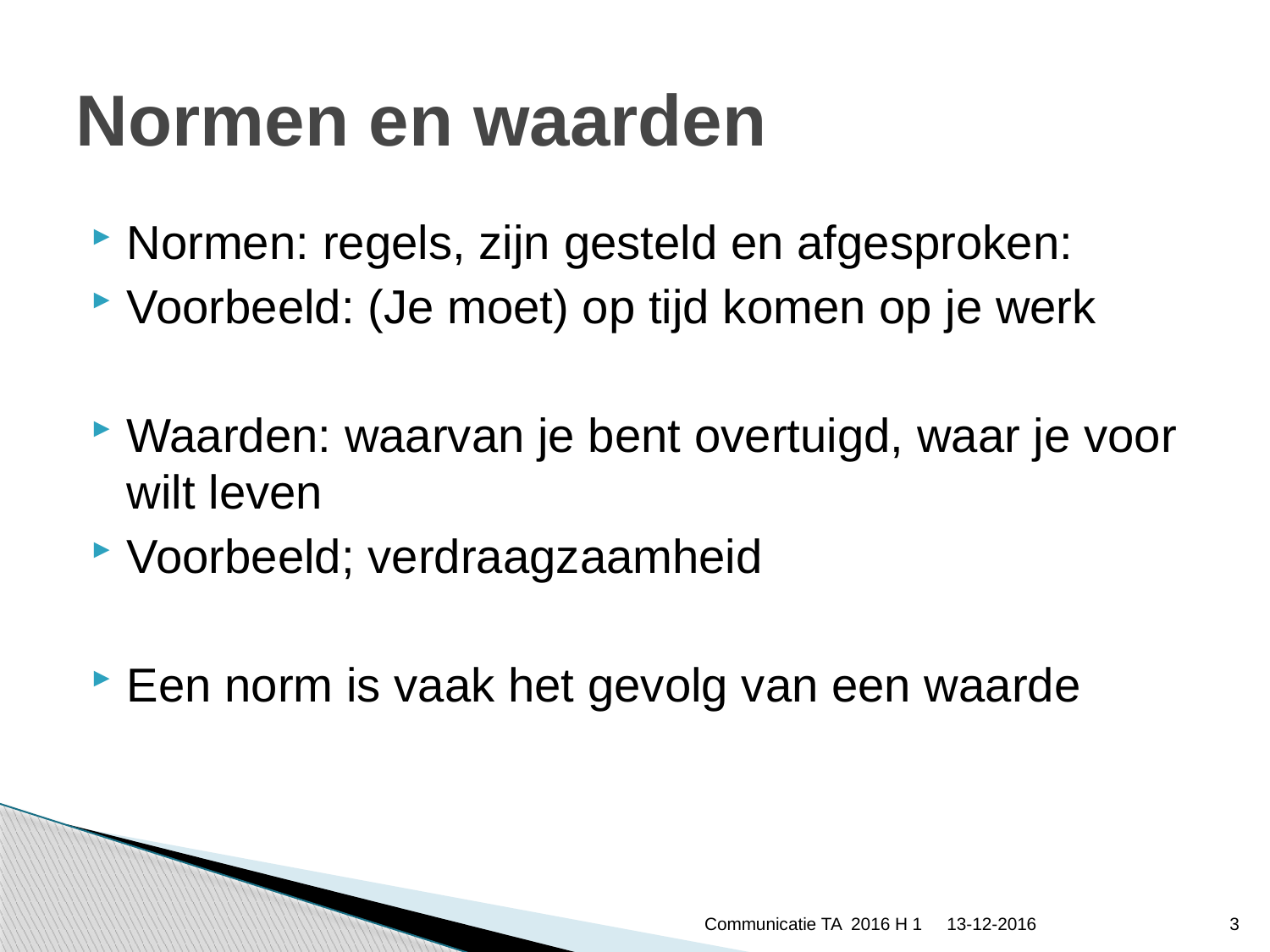

# Normen en waarden
Normen: regels, zijn gesteld en afgesproken:
Voorbeeld: (Je moet) op tijd komen op je werk

Waarden: waarvan je bent overtuigd, waar je voor wilt leven
Voorbeeld; verdraagzaamheid

Een norm is vaak het gevolg van een waarde
Communicatie TA  2016 H 1
13-12-2016
3